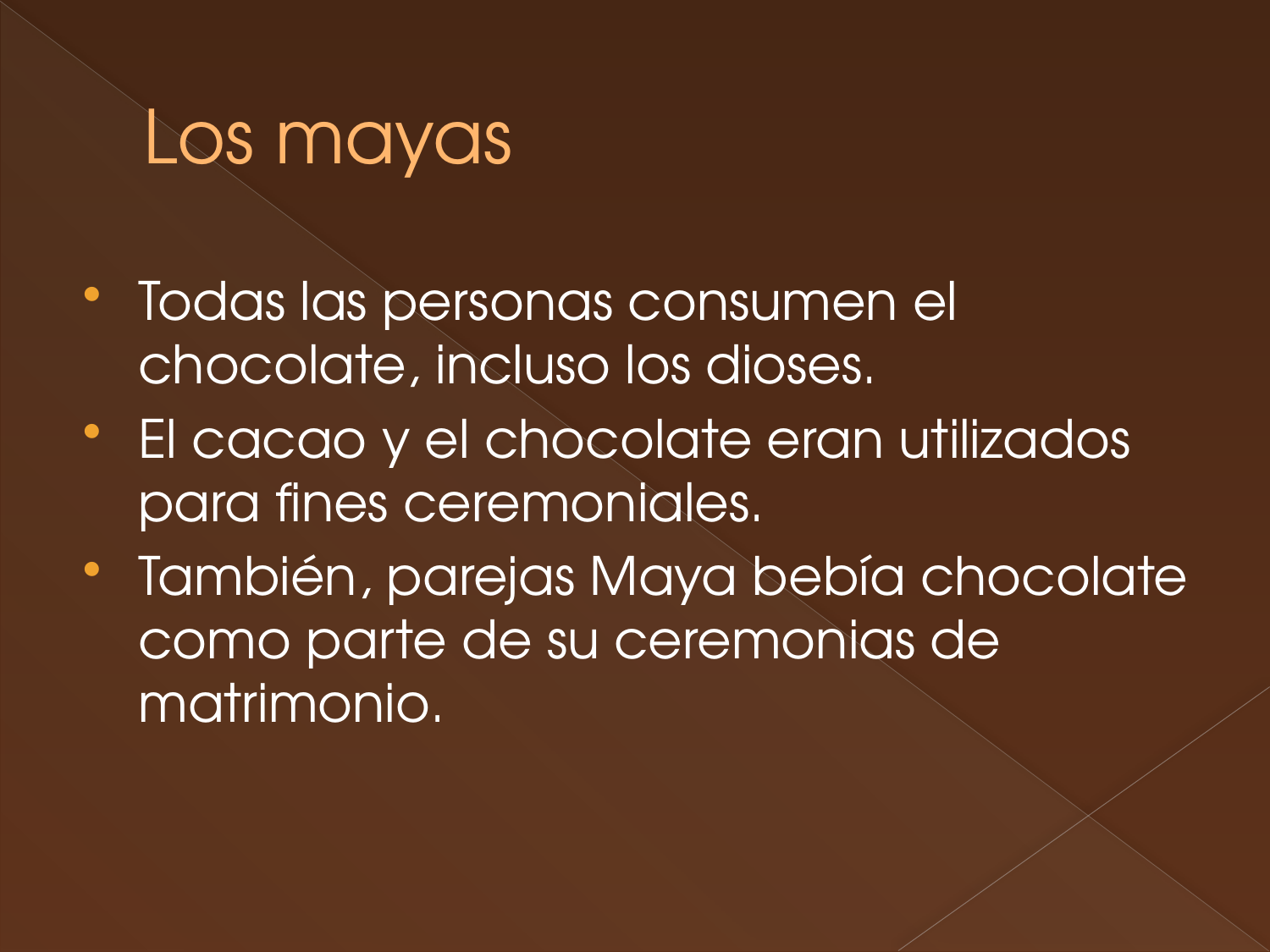

# Los mayas
Todas las personas consumen el chocolate, incluso los dioses.
El cacao y el chocolate eran utilizados para fines ceremoniales.
También, parejas Maya bebía chocolate como parte de su ceremonias de matrimonio.